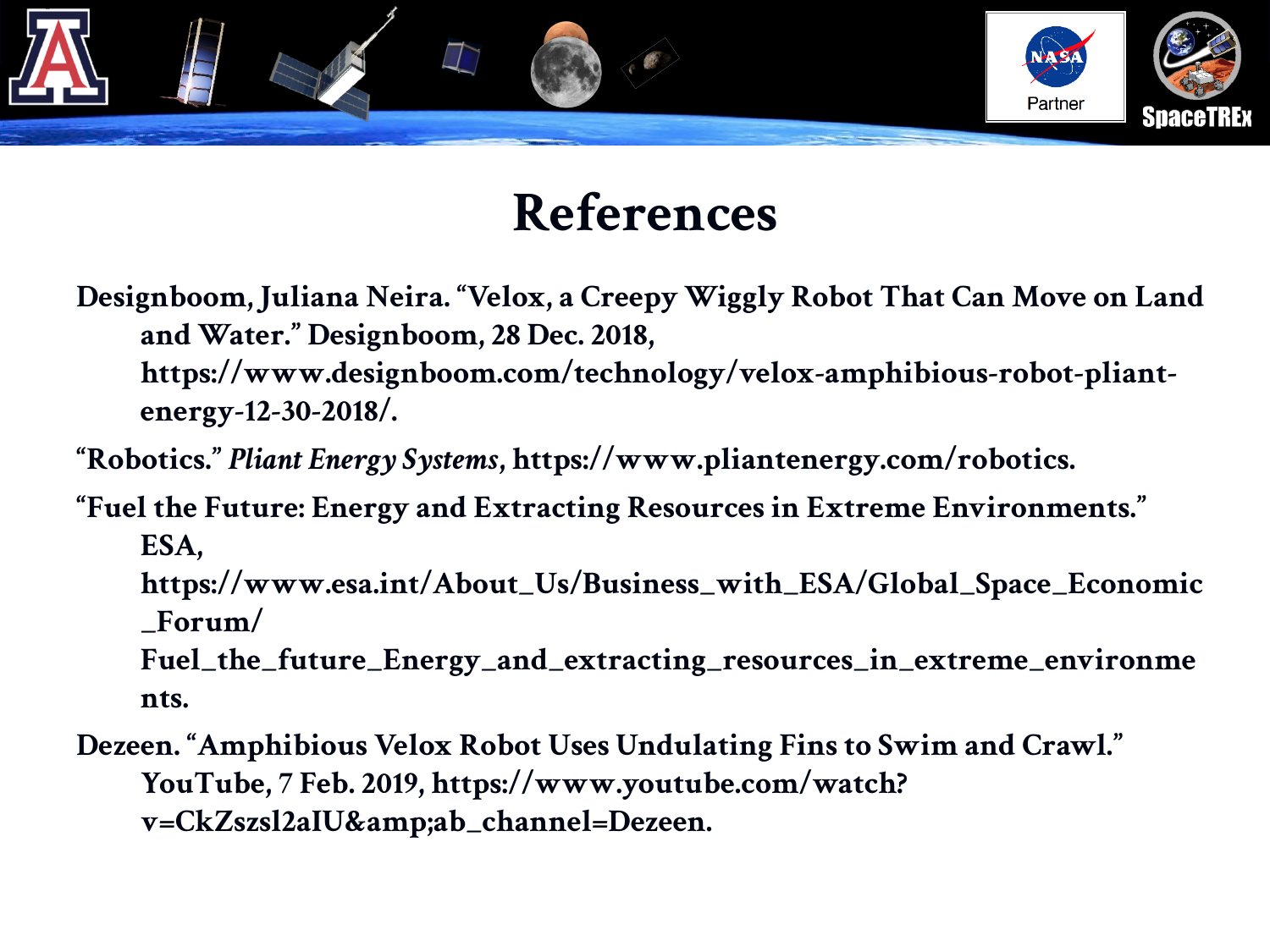

# References
Designboom, Juliana Neira. “Velox, a Creepy Wiggly Robot That Can Move on Land and Water.” Designboom, 28 Dec. 2018, https://www.designboom.com/technology/velox-amphibious-robot-pliant-energy-12-30-2018/.
“Robotics.” Pliant Energy Systems, https://www.pliantenergy.com/robotics.
“Fuel the Future: Energy and Extracting Resources in Extreme Environments.” ESA, https://www.esa.int/About_Us/Business_with_ESA/Global_Space_Economic_Forum/Fuel_the_future_Energy_and_extracting_resources_in_extreme_environments.
Dezeen. “Amphibious Velox Robot Uses Undulating Fins to Swim and Crawl.” YouTube, 7 Feb. 2019, https://www.youtube.com/watch?v=CkZszsl2aIU&amp;ab_channel=Dezeen.